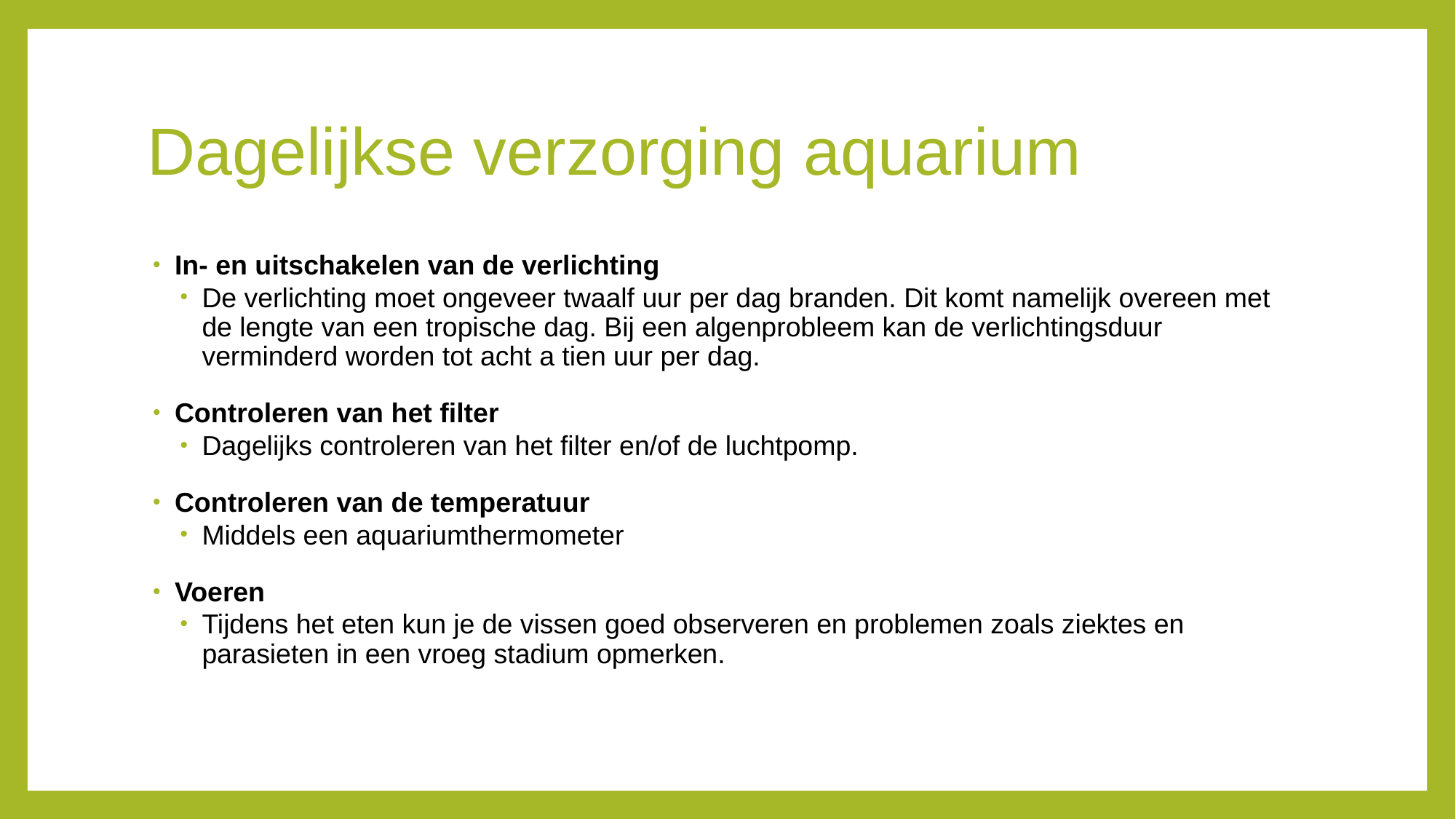

# Dagelijkse verzorging aquarium
In- en uitschakelen van de verlichting
De verlichting moet ongeveer twaalf uur per dag branden. Dit komt namelijk overeen met de lengte van een tropische dag. Bij een algenprobleem kan de verlichtingsduur verminderd worden tot acht a tien uur per dag.
Controleren van het filter
Dagelijks controleren van het filter en/of de luchtpomp.
Controleren van de temperatuur
Middels een aquariumthermometer
Voeren
Tijdens het eten kun je de vissen goed observeren en problemen zoals ziektes en parasieten in een vroeg stadium opmerken.